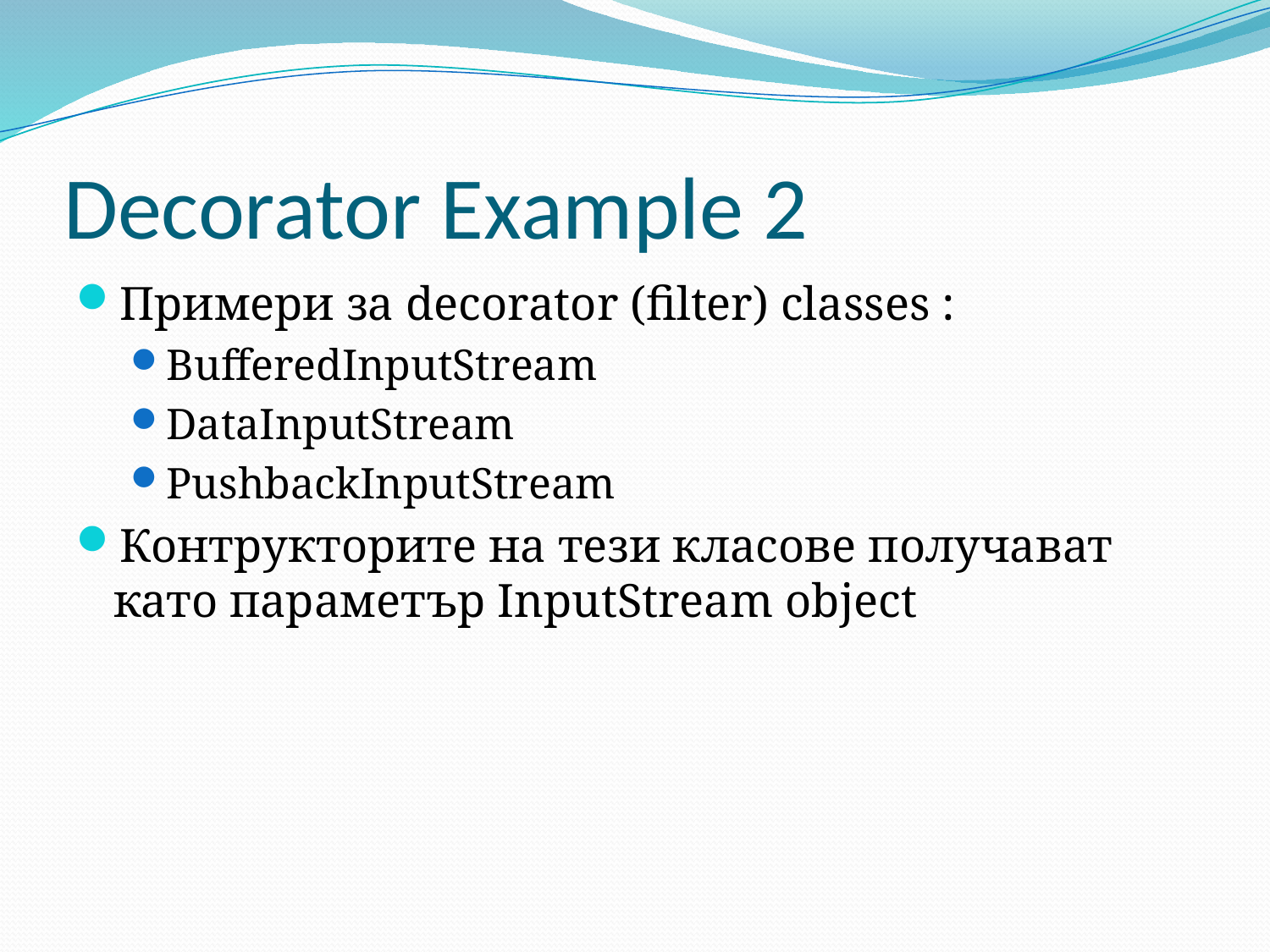

# Decorator Example 2
Примери за decorator (filter) classes :
BufferedInputStream
DataInputStream
PushbackInputStream
Контрукторите на тези класове получават като параметър InputStream object